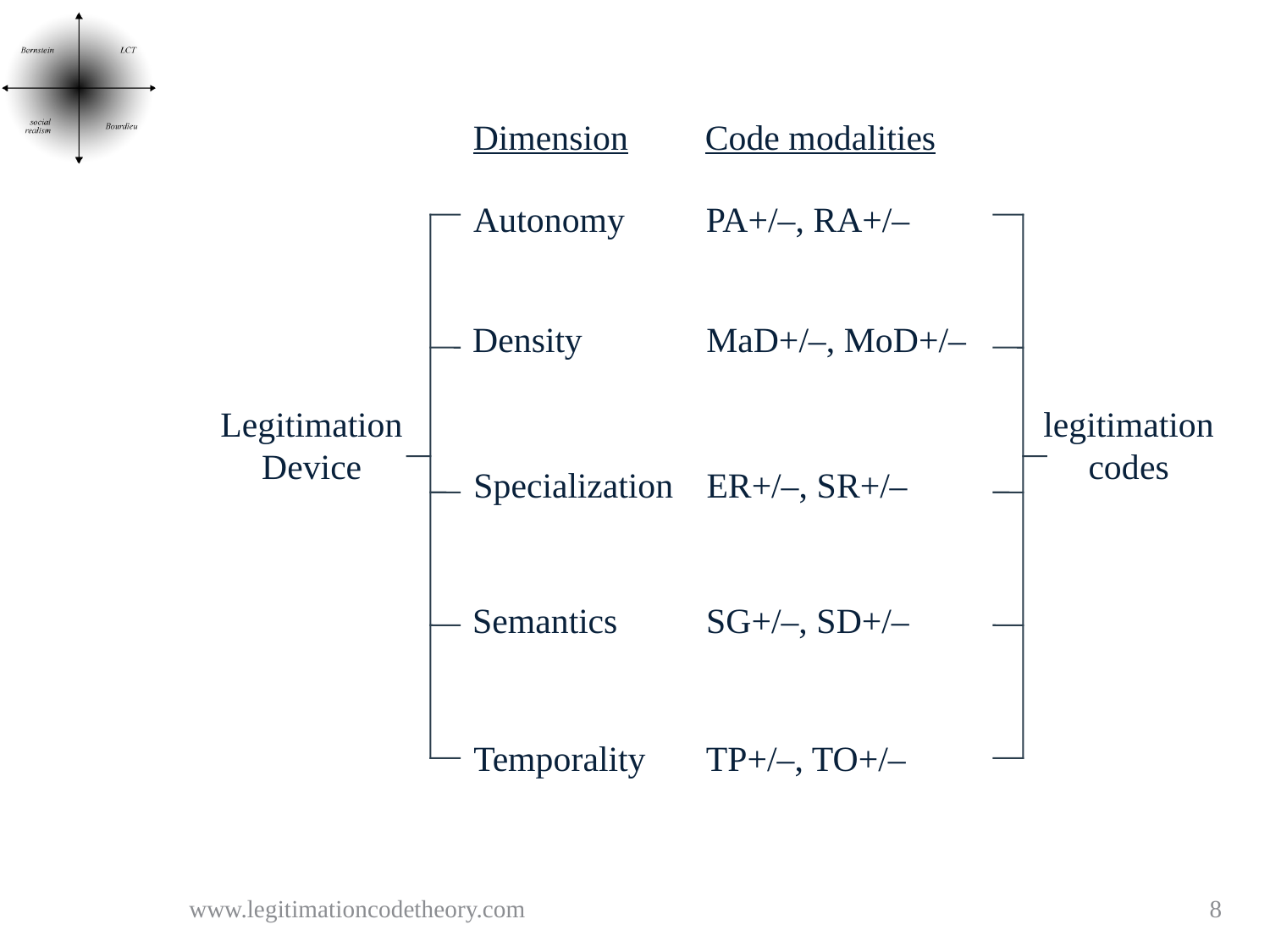

Dimension
Code modalities

Autonomy
PA+/–, RA+/–

Density
MaD+/–, MoD+/–

Legitimation
Device
legitimation
codes

Specialization
ER+/–, SR+/–

Semantics
SG+/–, SD+/–

Temporality
TP+/–, TO+/–

www.legitimationcodetheory.com
8